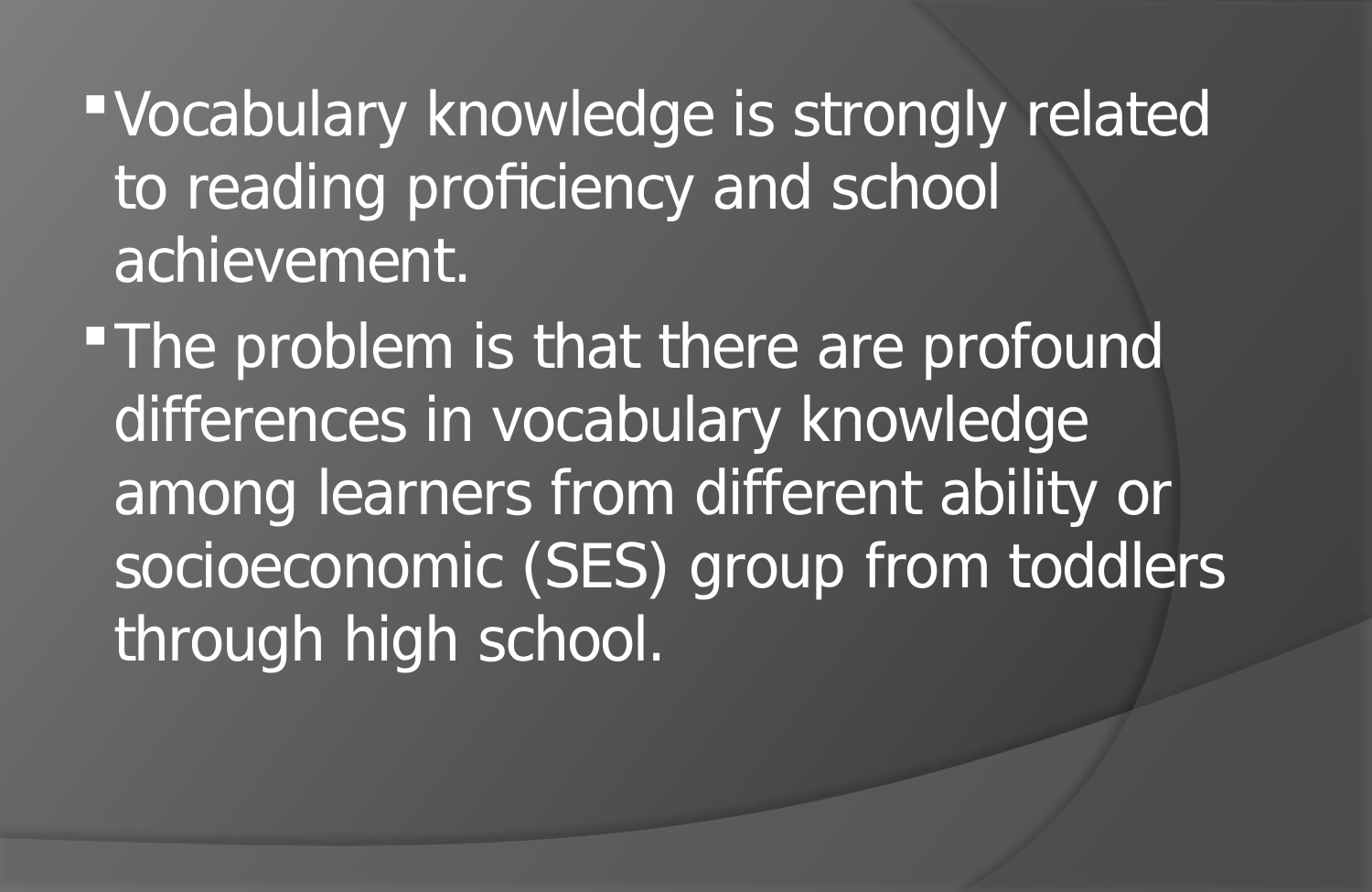

Vocabulary knowledge is strongly related to reading proficiency and school achievement.
The problem is that there are profound differences in vocabulary knowledge among learners from different ability or socioeconomic (SES) group from toddlers through high school.